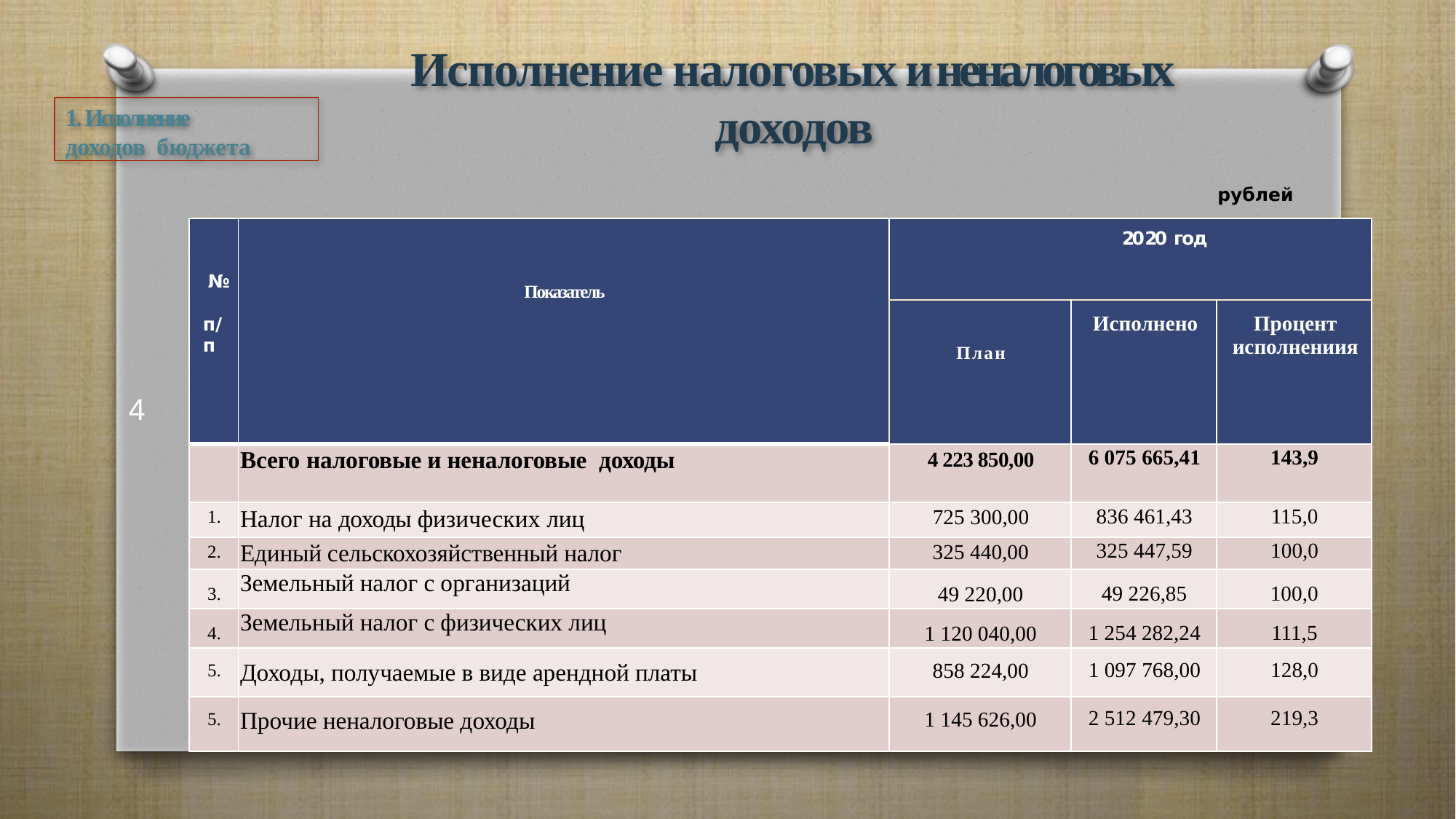

# Исполнение налоговых и неналоговых  доходов
1. Исполнение доходов  бюджета
 рублей
| № п/п | Показатель | 2020 год |  |  |
| --- | --- | --- | --- | --- |
|  |  | План | Исполнено | Процент исполнениия |
|  | Всего налоговые и неналоговые доходы | 4 223 850,00 | 6 075 665,41 | 143,9 |
| 1. | Налог на доходы физических лиц | 725 300,00 | 836 461,43 | 115,0 |
| 2. | Единый сельскохозяйственный налог | 325 440,00 | 325 447,59 | 100,0 |
| 3. | Земельный налог с организаций | 49 220,00 | 49 226,85 | 100,0 |
| 4. | Земельный налог с физических лиц | 1 120 040,00 | 1 254 282,24 | 111,5 |
| 5. | Доходы, получаемые в виде арендной платы | 858 224,00 | 1 097 768,00 | 128,0 |
| 5. | Прочие неналоговые доходы | 1 145 626,00 | 2 512 479,30 | 219,3 |
4